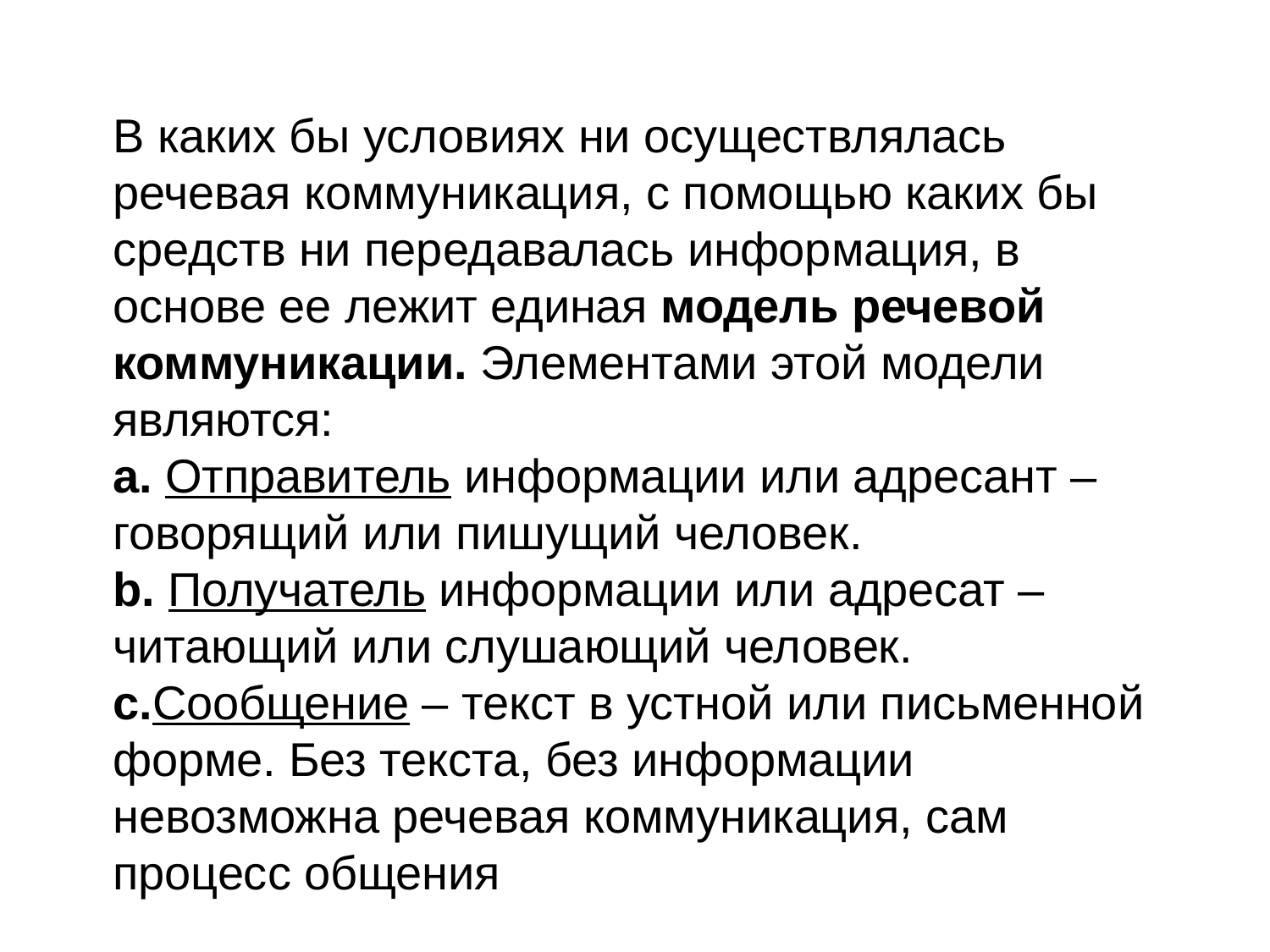

.
В каких бы условиях ни осуществлялась речевая коммуникация, с помощью каких бы средств ни передавалась информация, в основе ее лежит единая модель речевой коммуникации. Элементами этой модели являются:
a. Отправитель информации или адресант – говорящий или пишущий человек.
b. Получатель информации или адресат – читающий или слушающий человек.
c.Сообщение – текст в устной или письменной форме. Без текста, без информации невозможна речевая коммуникация, сам процесс общения